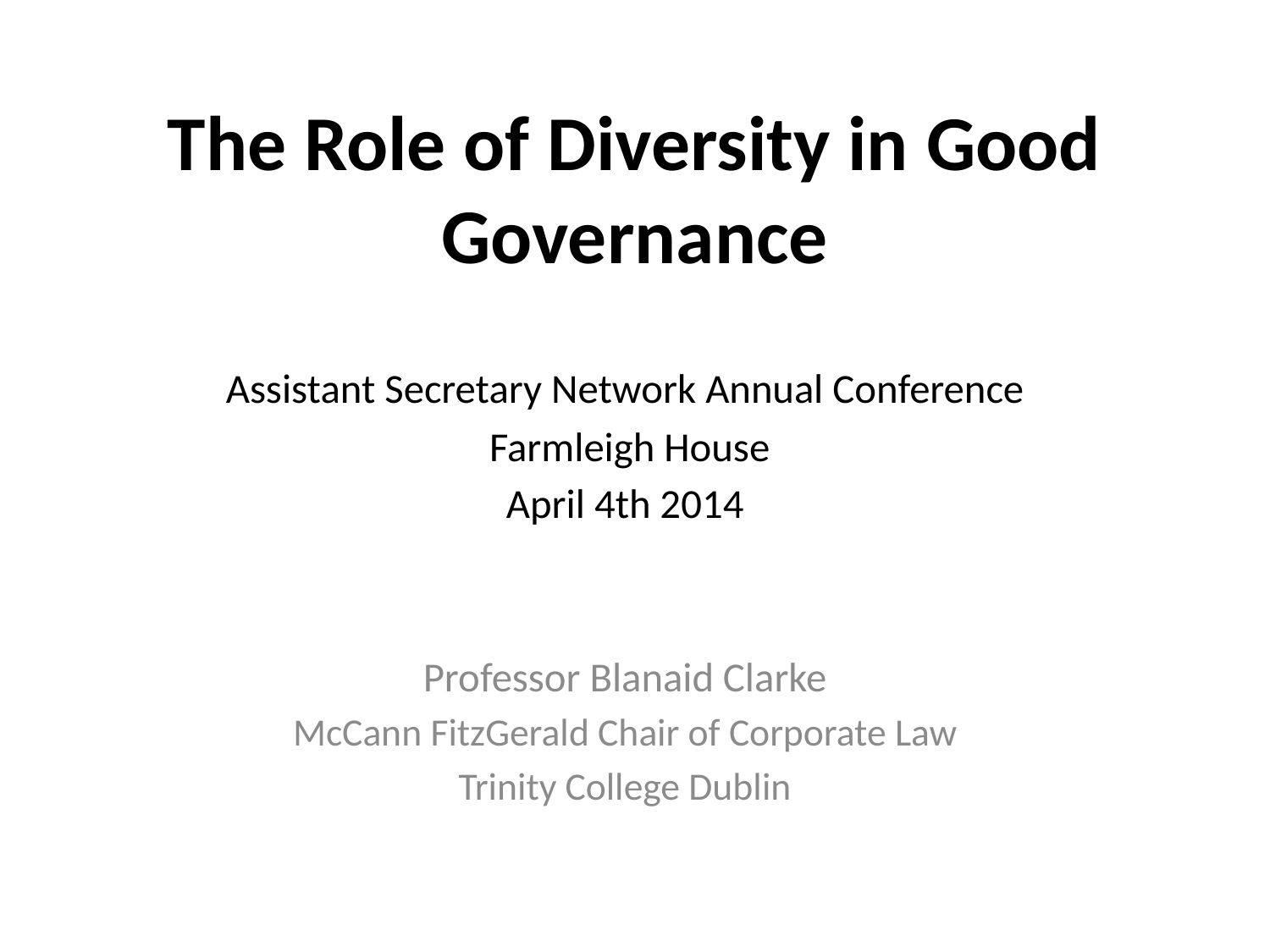

# The Role of Diversity in Good Governance
Assistant Secretary Network Annual Conference
 Farmleigh House
April 4th 2014

Professor Blanaid Clarke
McCann FitzGerald Chair of Corporate Law
Trinity College Dublin